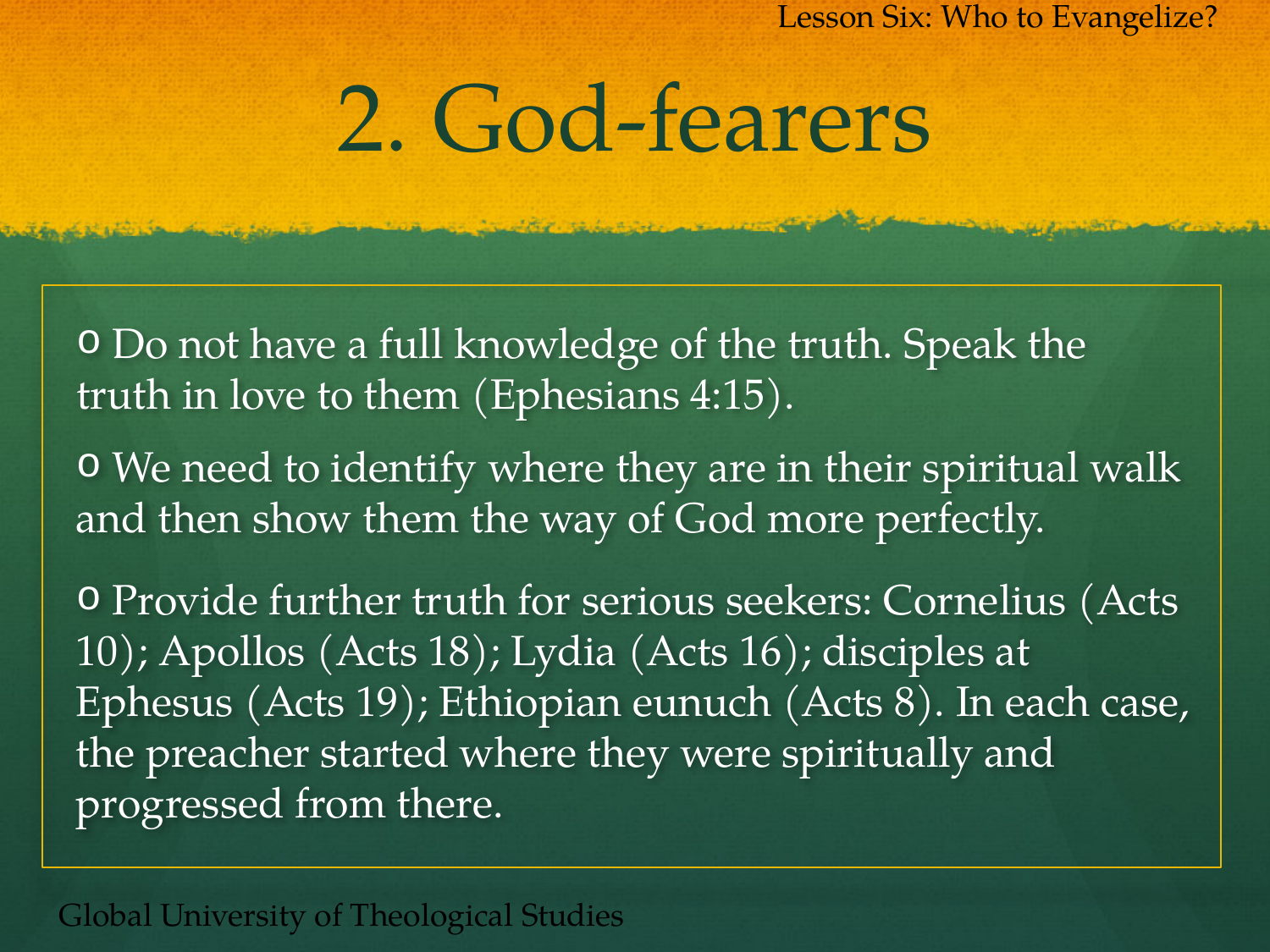

Lesson Six: Who to Evangelize?

# 2. God-fearers

 Do not have a full knowledge of the truth. Speak the truth in love to them (Ephesians 4:15).
 We need to identify where they are in their spiritual walk and then show them the way of God more perfectly.
 Provide further truth for serious seekers: Cornelius (Acts 10); Apollos (Acts 18); Lydia (Acts 16); disciples at Ephesus (Acts 19); Ethiopian eunuch (Acts 8). In each case, the preacher started where they were spiritually and progressed from there.
Global University of Theological Studies